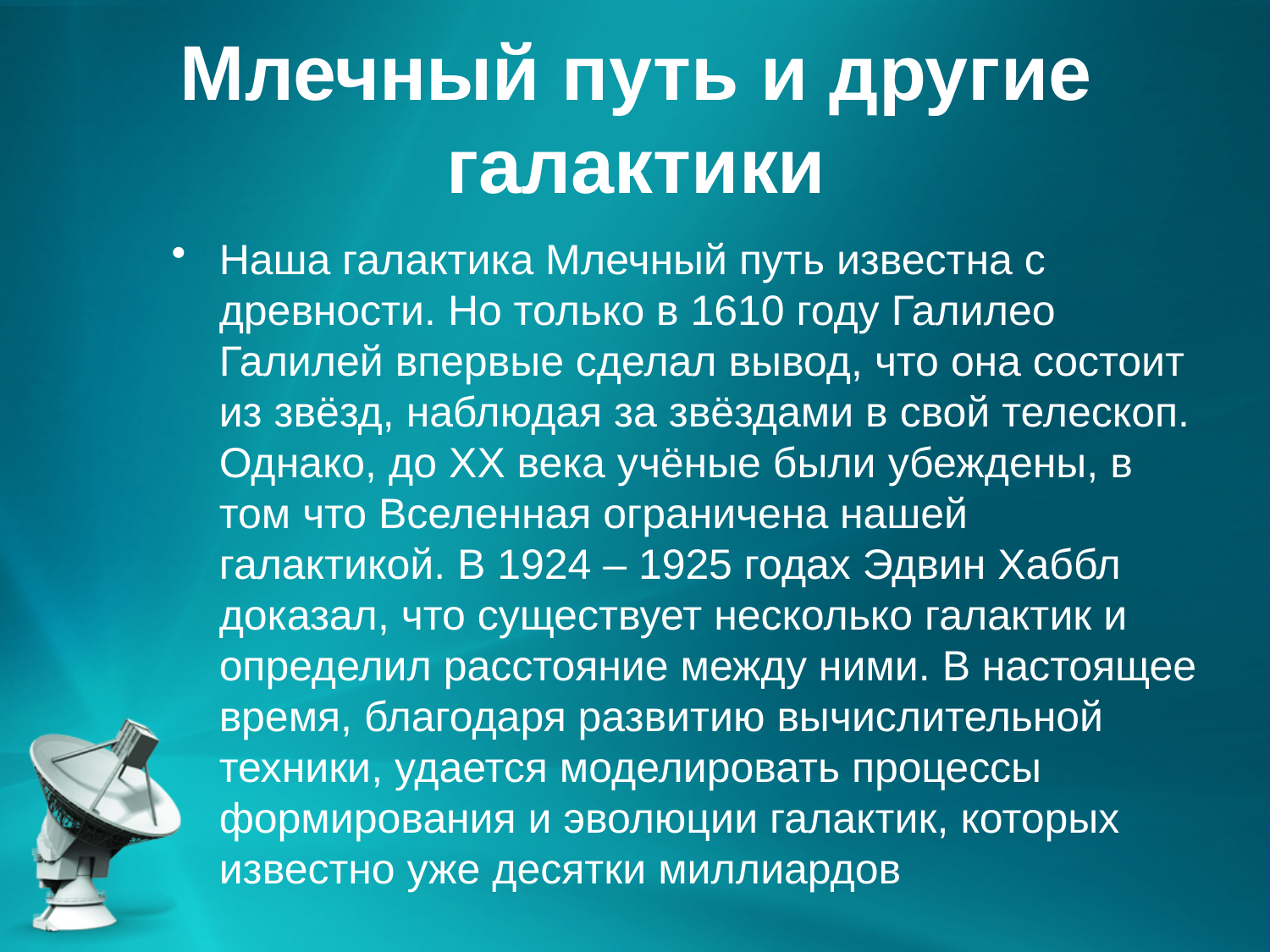

# Млечный путь и другие галактики
Наша галактика Млечный путь известна с древности. Но только в 1610 году Галилео Галилей впервые сделал вывод, что она состоит из звёзд, наблюдая за звёздами в свой телескоп. Однако, до XX века учёные были убеждены, в том что Вселенная ограничена нашей галактикой. В 1924 – 1925 годах Эдвин Хаббл доказал, что существует несколько галактик и определил расстояние между ними. В настоящее время, благодаря развитию вычислительной техники, удается моделировать процессы формирования и эволюции галактик, которых известно уже десятки миллиардов